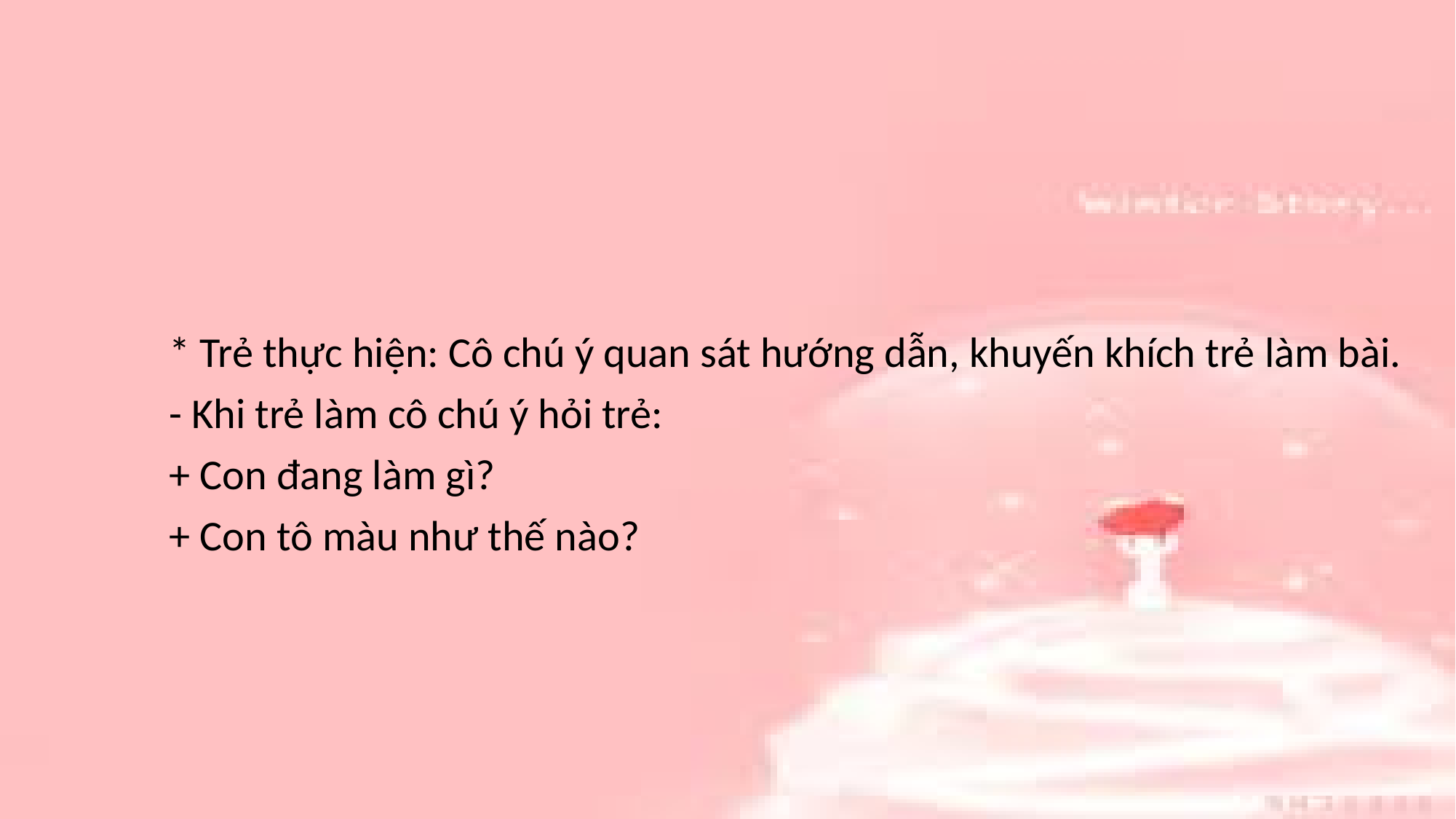

#
* Trẻ thực hiện: Cô chú ý quan sát hướng dẫn, khuyến khích trẻ làm bài.
- Khi trẻ làm cô chú ý hỏi trẻ:
+ Con đang làm gì?
+ Con tô màu như thế nào?